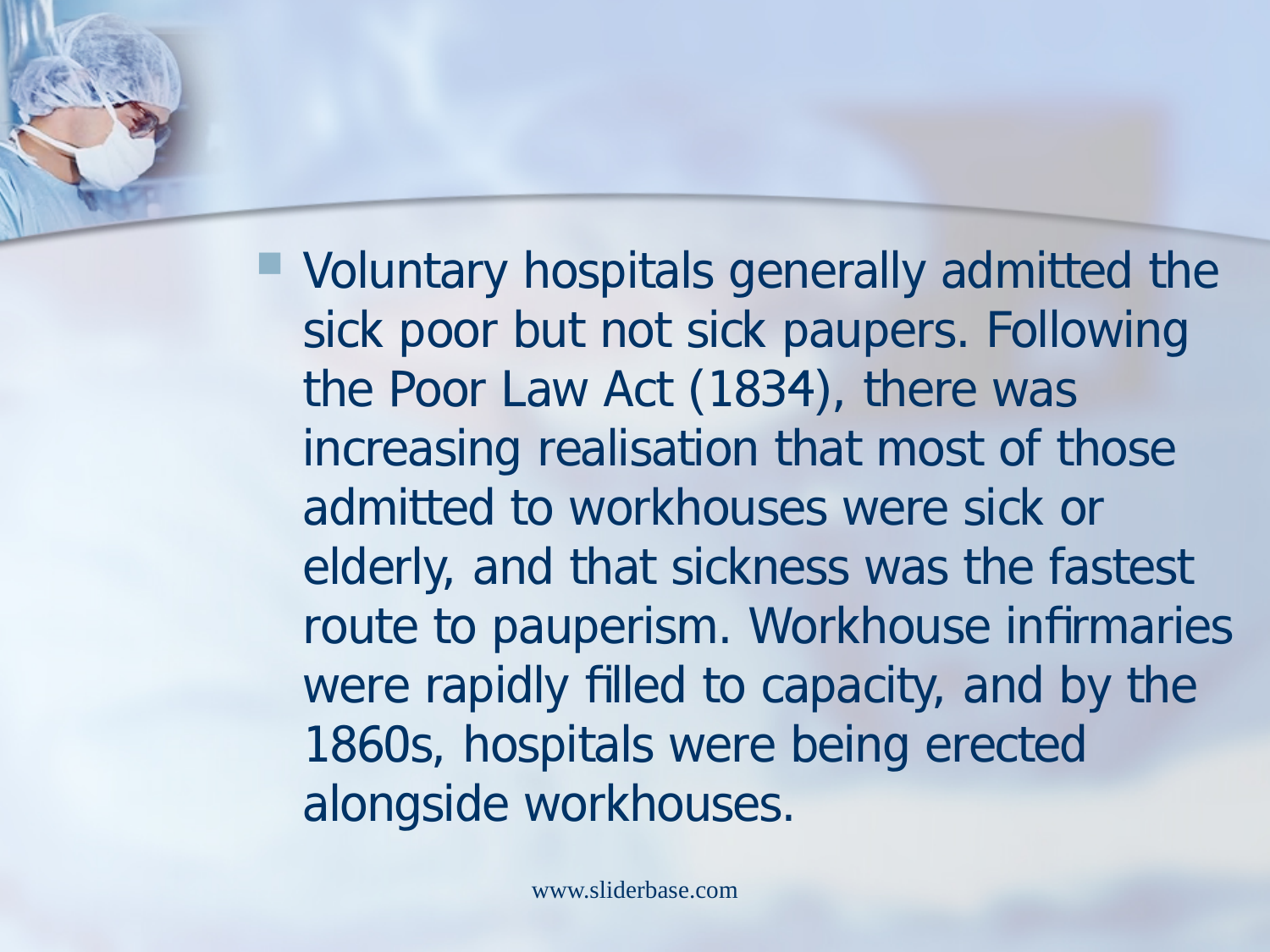

Voluntary hospitals generally admitted the sick poor but not sick paupers. Following the Poor Law Act (1834), there was increasing realisation that most of those admitted to workhouses were sick or elderly, and that sickness was the fastest route to pauperism. Workhouse infirmaries were rapidly filled to capacity, and by the 1860s, hospitals were being erected alongside workhouses.
www.sliderbase.com